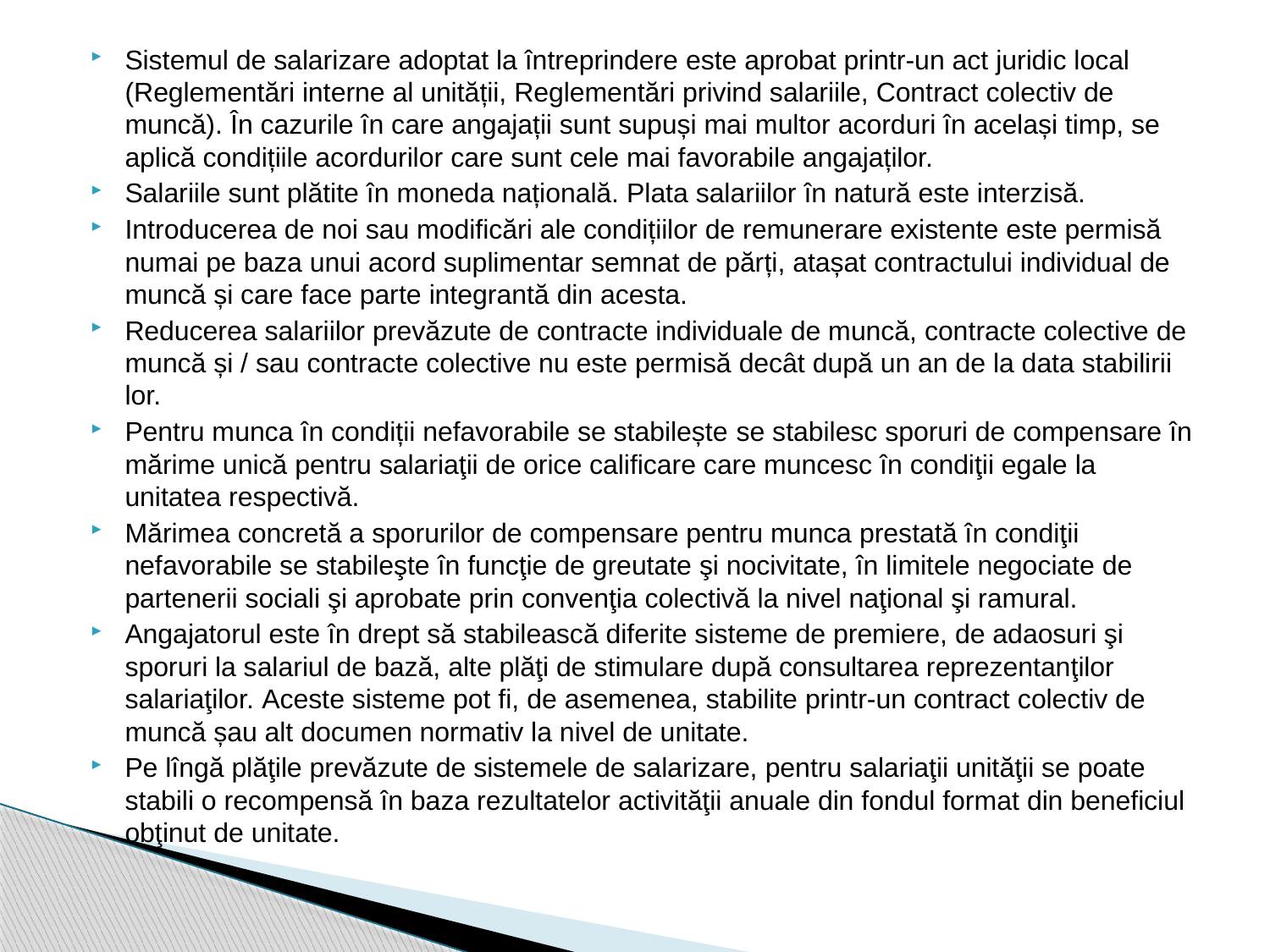

Sistemul de salarizare adoptat la întreprindere este aprobat printr-un act juridic local (Reglementări interne al unității, Reglementări privind salariile, Contract colectiv de muncă). În cazurile în care angajații sunt supuși mai multor acorduri în același timp, se aplică condițiile acordurilor care sunt cele mai favorabile angajaților.
Salariile sunt plătite în moneda națională. Plata salariilor în natură este interzisă.
Introducerea de noi sau modificări ale condițiilor de remunerare existente este permisă numai pe baza unui acord suplimentar semnat de părți, atașat contractului individual de muncă și care face parte integrantă din acesta.
Reducerea salariilor prevăzute de contracte individuale de muncă, contracte colective de muncă și / sau contracte colective nu este permisă decât după un an de la data stabilirii lor.
Pentru munca în condiții nefavorabile se stabilește se stabilesc sporuri de compensare în mărime unică pentru salariaţii de orice calificare care muncesc în condiţii egale la unitatea respectivă.
Mărimea concretă a sporurilor de compensare pentru munca prestată în condiţii nefavorabile se stabileşte în funcţie de greutate şi nocivitate, în limitele negociate de partenerii sociali şi aprobate prin convenţia colectivă la nivel naţional şi ramural.
Angajatorul este în drept să stabilească diferite sisteme de premiere, de adaosuri şi sporuri la salariul de bază, alte plăţi de stimulare după consultarea reprezentanţilor salariaţilor. Aceste sisteme pot fi, de asemenea, stabilite printr-un contract colectiv de muncă șau alt documen normativ la nivel de unitate.
Pe lîngă plăţile prevăzute de sistemele de salarizare, pentru salariaţii unităţii se poate stabili o recompensă în baza rezultatelor activităţii anuale din fondul format din beneficiul obţinut de unitate.